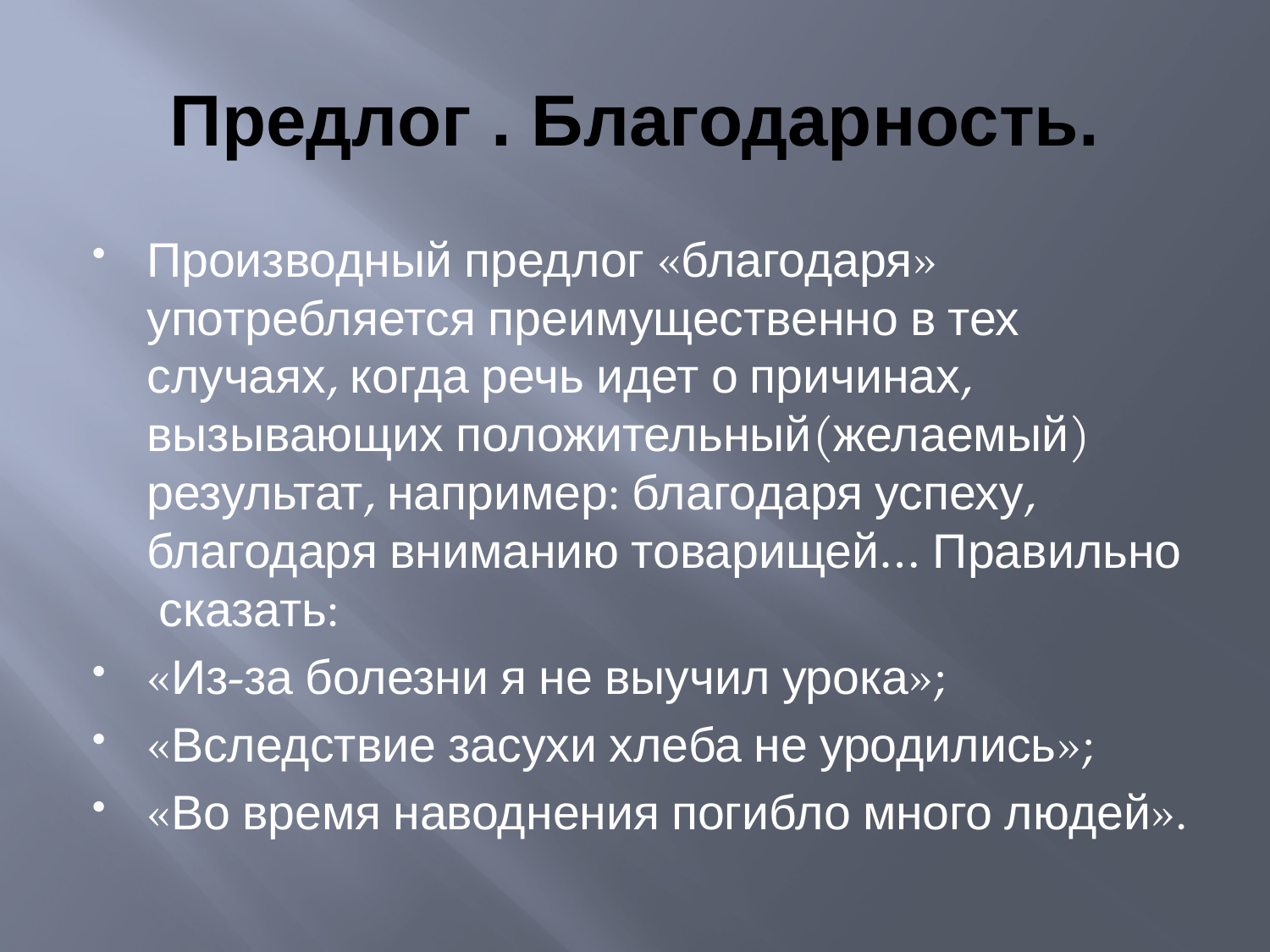

# Предлог . Благодарность.
Производный предлог «благодаря» употребляется преимущественно в тех случаях, когда речь идет о причинах, вызывающих положительный(желаемый) результат, например: благодаря успеху, благодаря вниманию товарищей… Правильно  сказать:
«Из-за болезни я не выучил урока»;
«Вследствие засухи хлеба не уродились»;
«Во время наводнения погибло много людей».